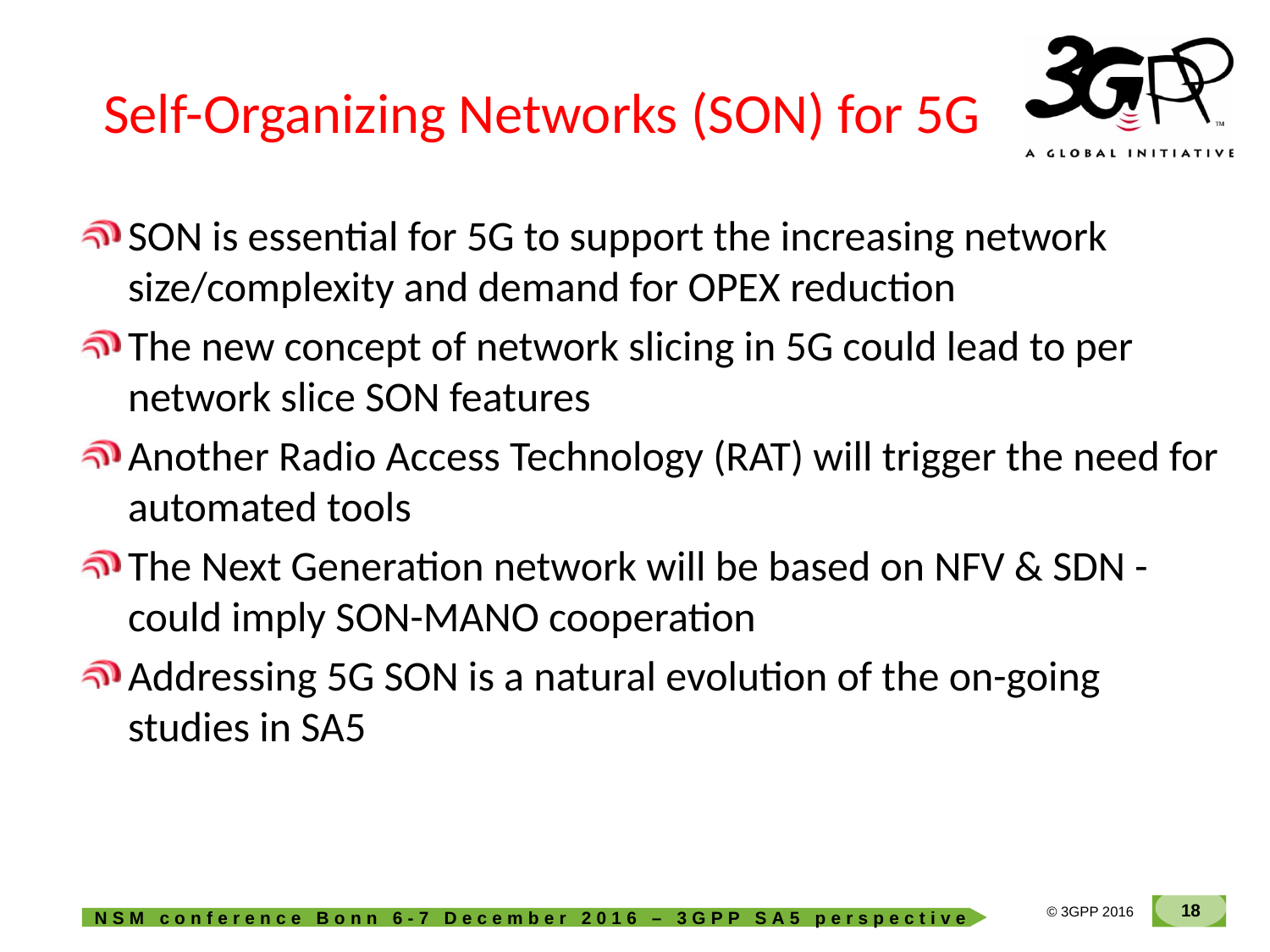

# Self-Organizing Networks (SON) for 5G
SON is essential for 5G to support the increasing network size/complexity and demand for OPEX reduction
The new concept of network slicing in 5G could lead to per network slice SON features
Another Radio Access Technology (RAT) will trigger the need for automated tools
The Next Generation network will be based on NFV & SDN - could imply SON-MANO cooperation
Addressing 5G SON is a natural evolution of the on-going studies in SA5